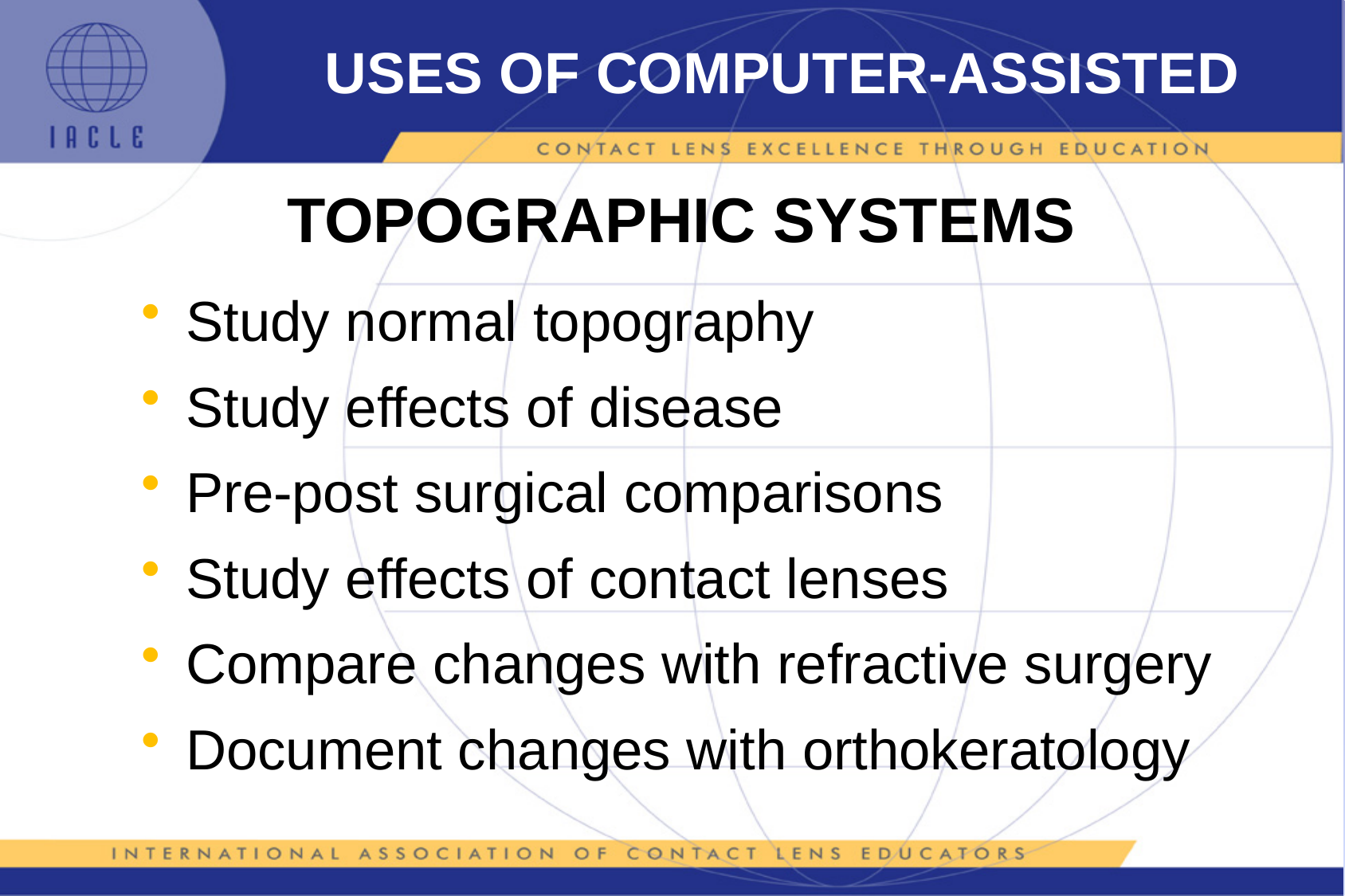

# USES OF COMPUTER-ASSISTED
TOPOGRAPHIC SYSTEMS
Study normal topography
Study effects of disease
Pre-post surgical comparisons
Study effects of contact lenses
Compare changes with refractive surgery
Document changes with orthokeratology